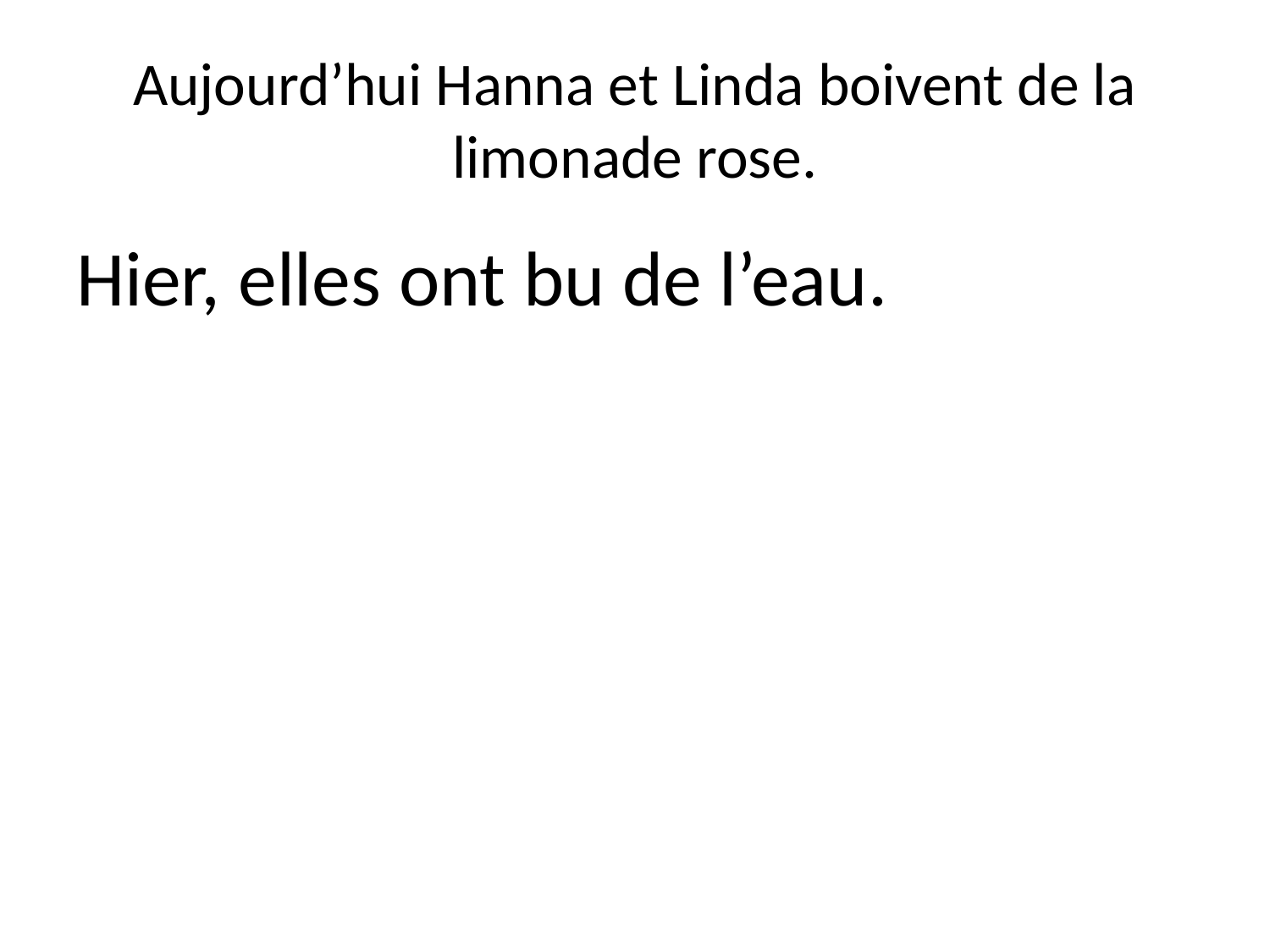

# Aujourd’hui Hanna et Linda boivent de la limonade rose.
Hier, elles ont bu de l’eau.